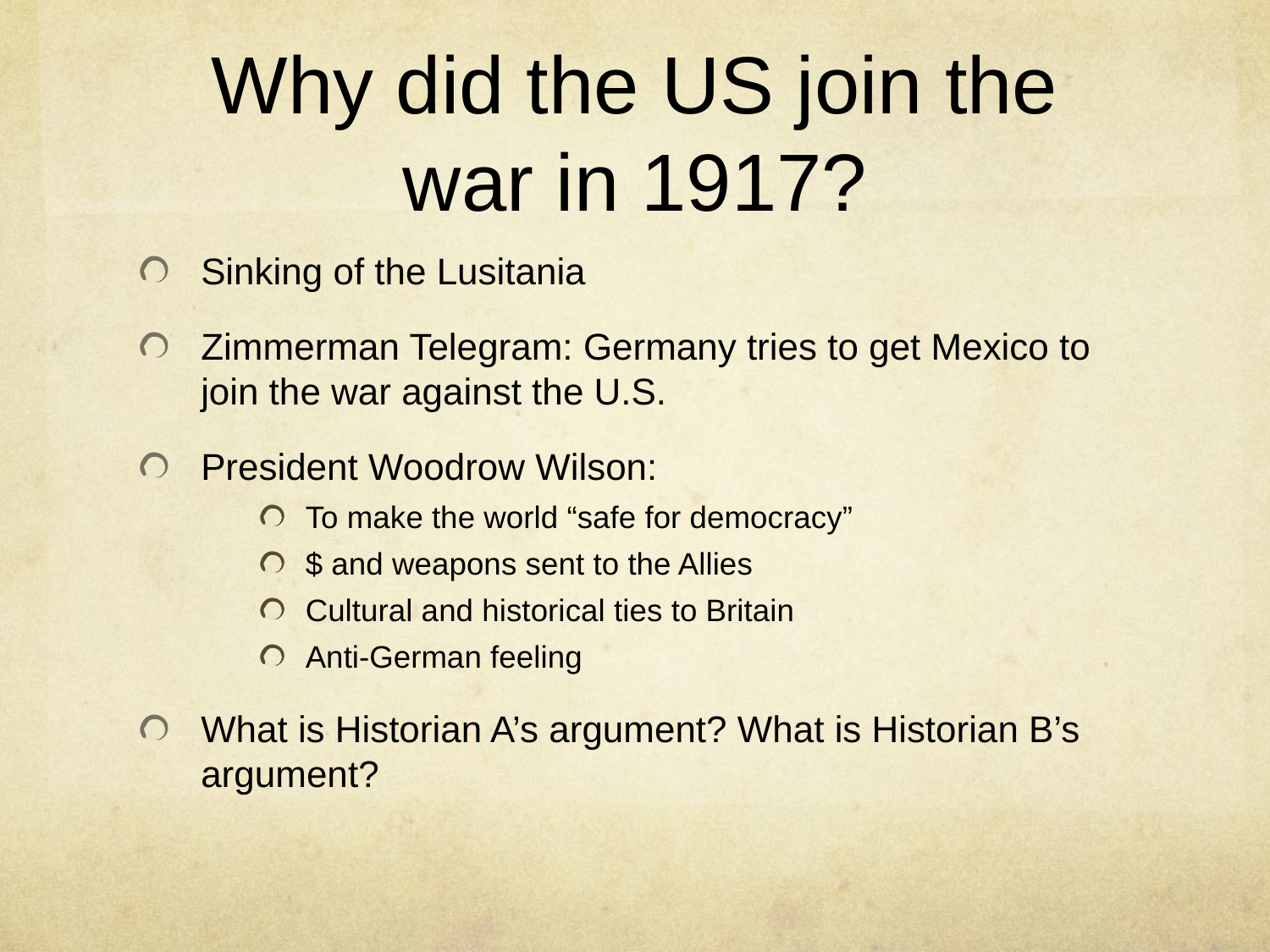

# Why did the US join the war in 1917?
Sinking of the Lusitania
Zimmerman Telegram: Germany tries to get Mexico to join the war against the U.S.
President Woodrow Wilson:
To make the world “safe for democracy”
$ and weapons sent to the Allies
Cultural and historical ties to Britain
Anti-German feeling
What is Historian A’s argument? What is Historian B’s argument?